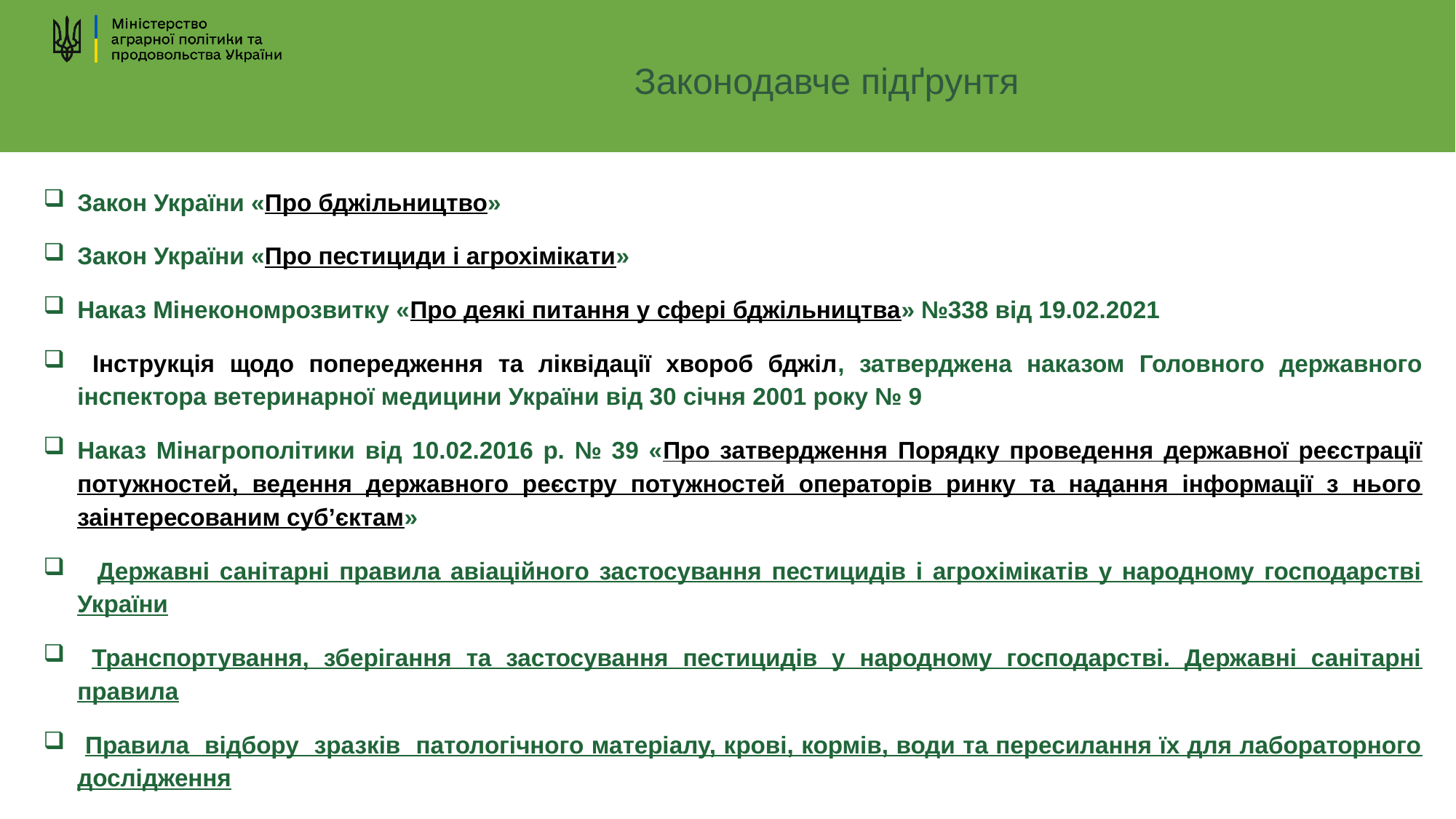

# Законодавче підґрунтя
Закон України «Про бджільництво»
Закон України «Про пестициди і агрохімікати»
Наказ Мінекономрозвитку «Про деякі питання у сфері бджільництва» №338 від 19.02.2021
 Інструкція щодо попередження та ліквідації хвороб бджіл, затверджена наказом Головного державного інспектора ветеринарної медицини України від 30 січня 2001 року № 9
Наказ Мінагрополітики від 10.02.2016 р. № 39 «Про затвердження Порядку проведення державної реєстрації потужностей, ведення державного реєстру потужностей операторів ринку та надання інформації з нього заінтересованим суб’єктам»
  Державні санітарні правила авіаційного застосування пестицидів і агрохімікатів у народному господарстві України
 Транспортування, зберігання та застосування пестицидів у народному господарстві. Державні санітарні правила
 Правила  відбору  зразків  патологічного матеріалу, крові, кормів, води та пересилання їх для лабораторного дослідження